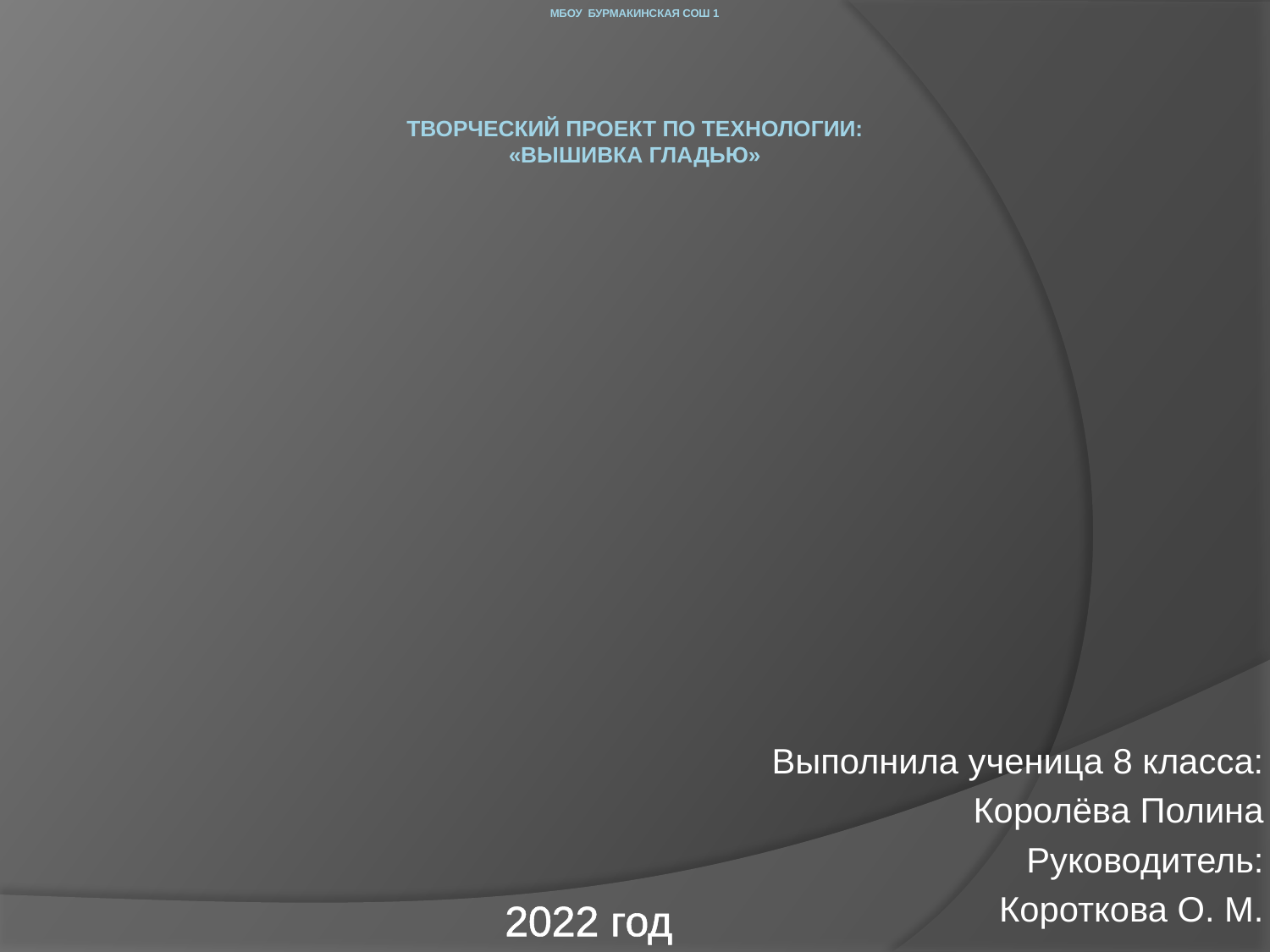

# МБОУ  Бурмакинская СОШ 1 творческий проект по технологии: «Вышивка гладью»
Выполнила ученица 8 класса:
Королёва Полина
Руководитель:
Короткова О. М.
2022 год